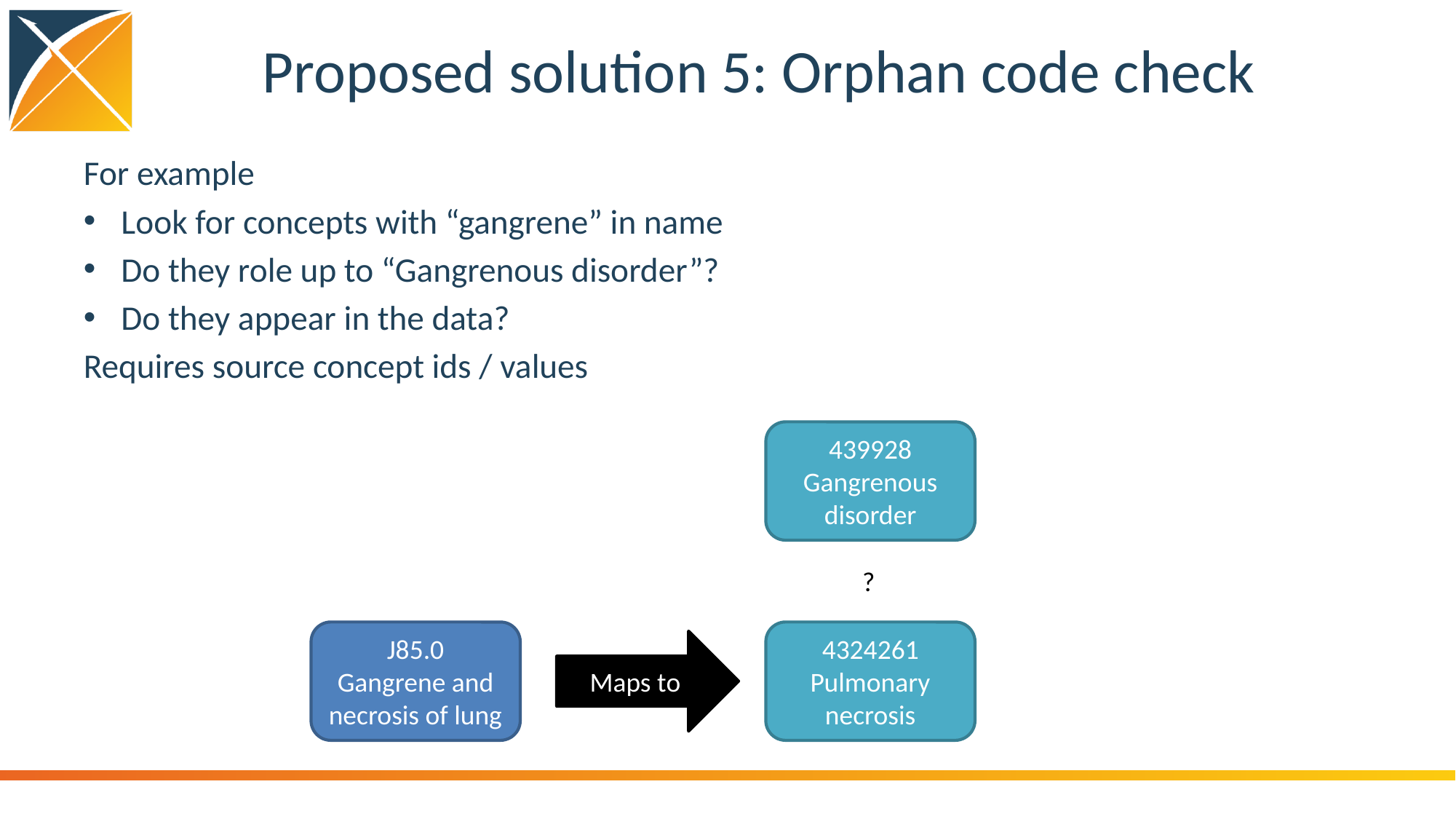

# Proposed solution 5: Orphan code check
For example
Look for concepts with “gangrene” in name
Do they role up to “Gangrenous disorder”?
Do they appear in the data?
Requires source concept ids / values

439928
Gangrenous disorder
?
J85.0
Gangrene and necrosis of lung
4324261
Pulmonary necrosis
Maps to